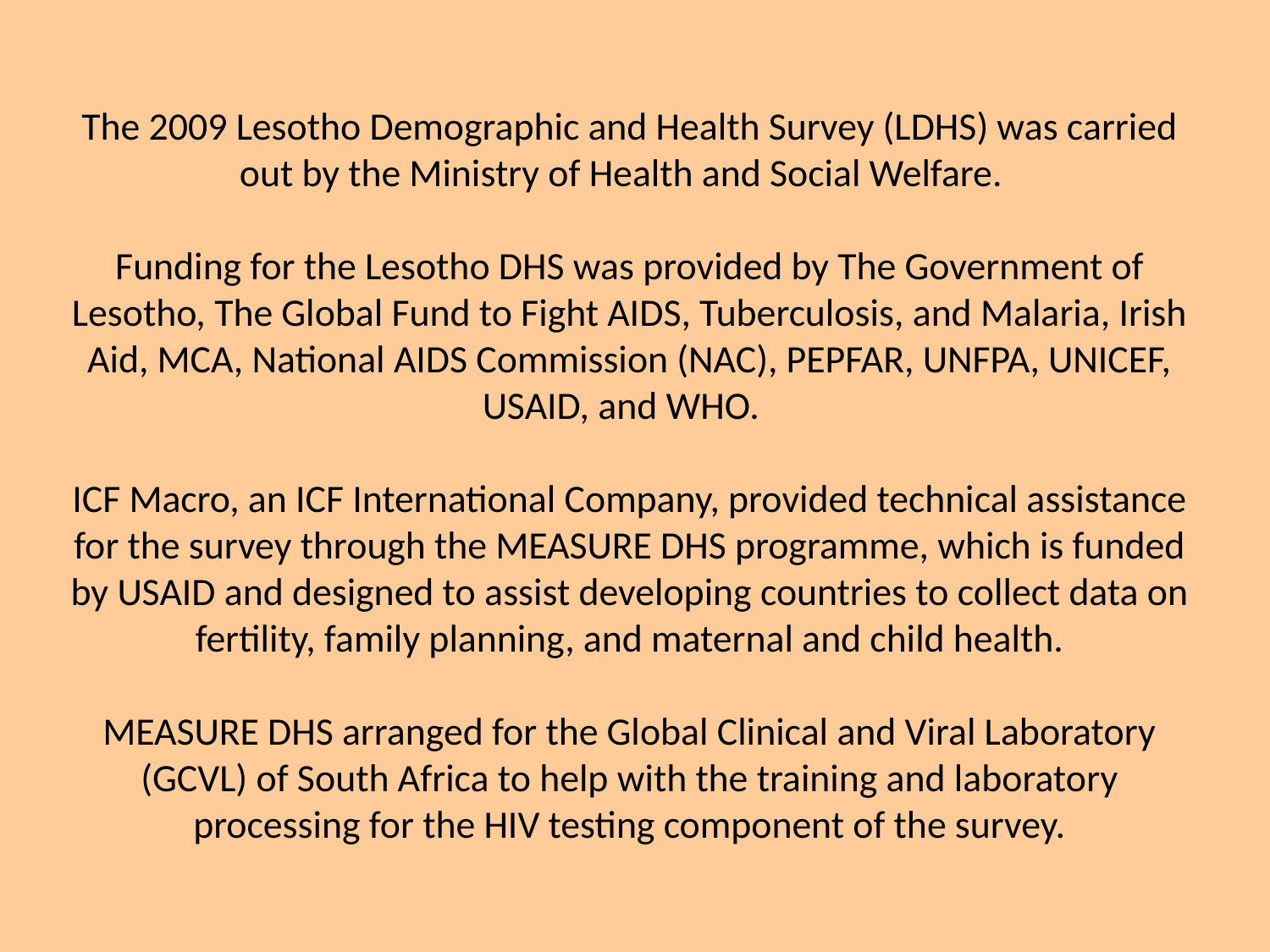

The 2009 Lesotho Demographic and Health Survey (LDHS) was carried out by the Ministry of Health and Social Welfare.

Funding for the Lesotho DHS was provided by The Government of Lesotho, The Global Fund to Fight AIDS, Tuberculosis, and Malaria, Irish Aid, MCA, National AIDS Commission (NAC), PEPFAR, UNFPA, UNICEF, USAID, and WHO.

ICF Macro, an ICF International Company, provided technical assistance for the survey through the MEASURE DHS programme, which is funded by USAID and designed to assist developing countries to collect data on fertility, family planning, and maternal and child health.

MEASURE DHS arranged for the Global Clinical and Viral Laboratory (GCVL) of South Africa to help with the training and laboratory processing for the HIV testing component of the survey.